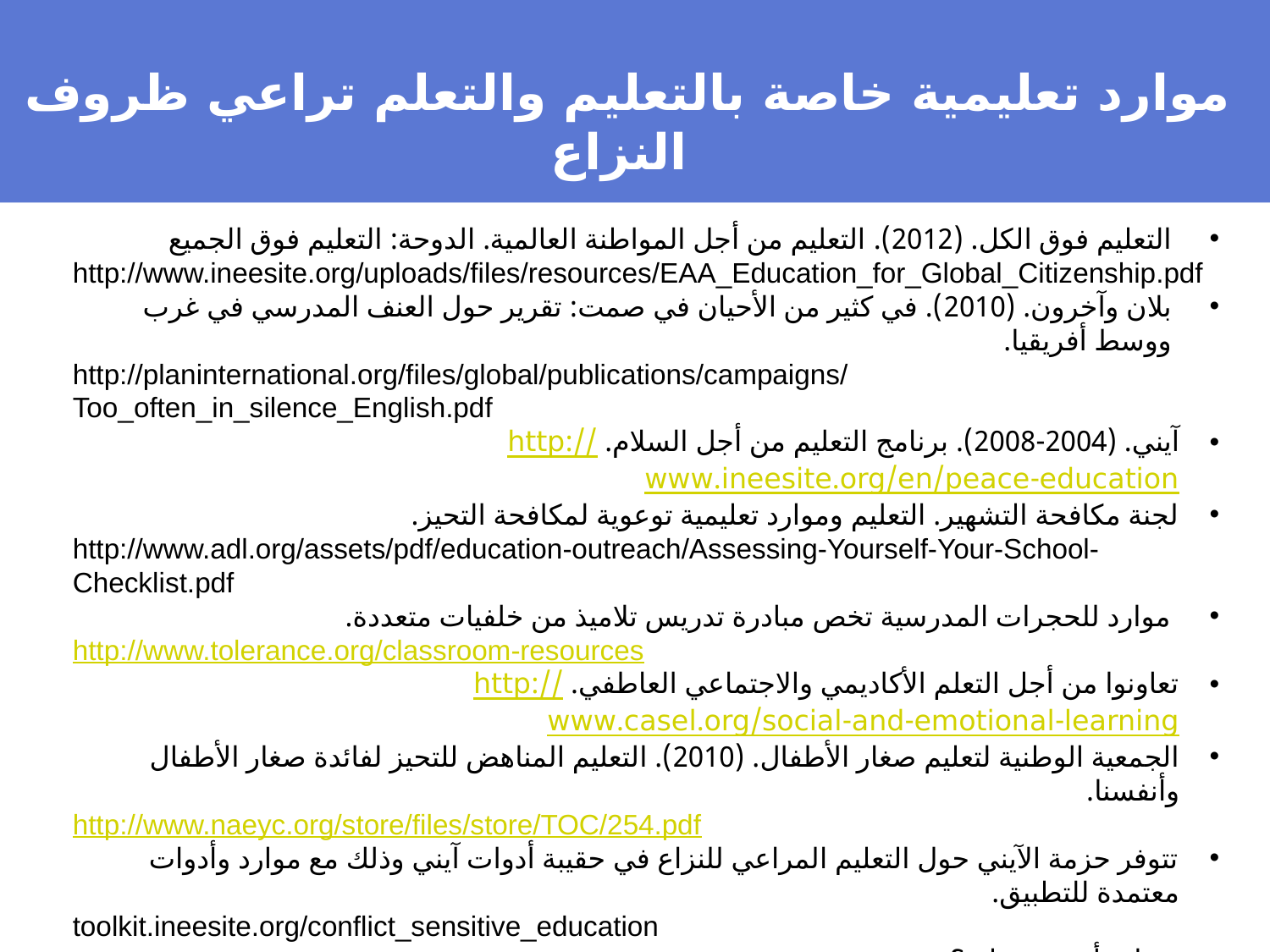

موارد تعليمية خاصة بالتعليم والتعلم تراعي ظروف النزاع

التعليم فوق الكل. (2012). التعليم من أجل المواطنة العالمية. الدوحة: التعليم فوق الجميع
http://www.ineesite.org/uploads/files/resources/EAA_Education_for_Global_Citizenship.pdf
بلان وآخرون. (2010). في كثير من الأحيان في صمت: تقرير حول العنف المدرسي في غرب ووسط أفريقيا.
http://planinternational.org/files/global/publications/campaigns/Too_often_in_silence_English.pdf
آيني. (2004-2008). برنامج التعليم من أجل السلام. http://www.ineesite.org/en/peace-education
لجنة مكافحة التشهير. التعليم وموارد تعليمية توعوية لمكافحة التحيز.
http://www.adl.org/assets/pdf/education-outreach/Assessing-Yourself-Your-School-Checklist.pdf
موارد للحجرات المدرسية تخص مبادرة تدريس تلاميذ من خلفيات متعددة.
http://www.tolerance.org/classroom-resources
تعاونوا من أجل التعلم الأكاديمي والاجتماعي العاطفي. http://www.casel.org/social-and-emotional-learning
الجمعية الوطنية لتعليم صغار الأطفال. (2010). التعليم المناهض للتحيز لفائدة صغار الأطفال وأنفسنا.
http://www.naeyc.org/store/files/store/TOC/254.pdf
تتوفر حزمة الآيني حول التعليم المراعي للنزاع في حقيبة أدوات آيني وذلك مع موارد وأدوات معتمدة للتطبيق.
toolkit.ineesite.org/conflict_sensitive_education
موارد أخرى محلية؟